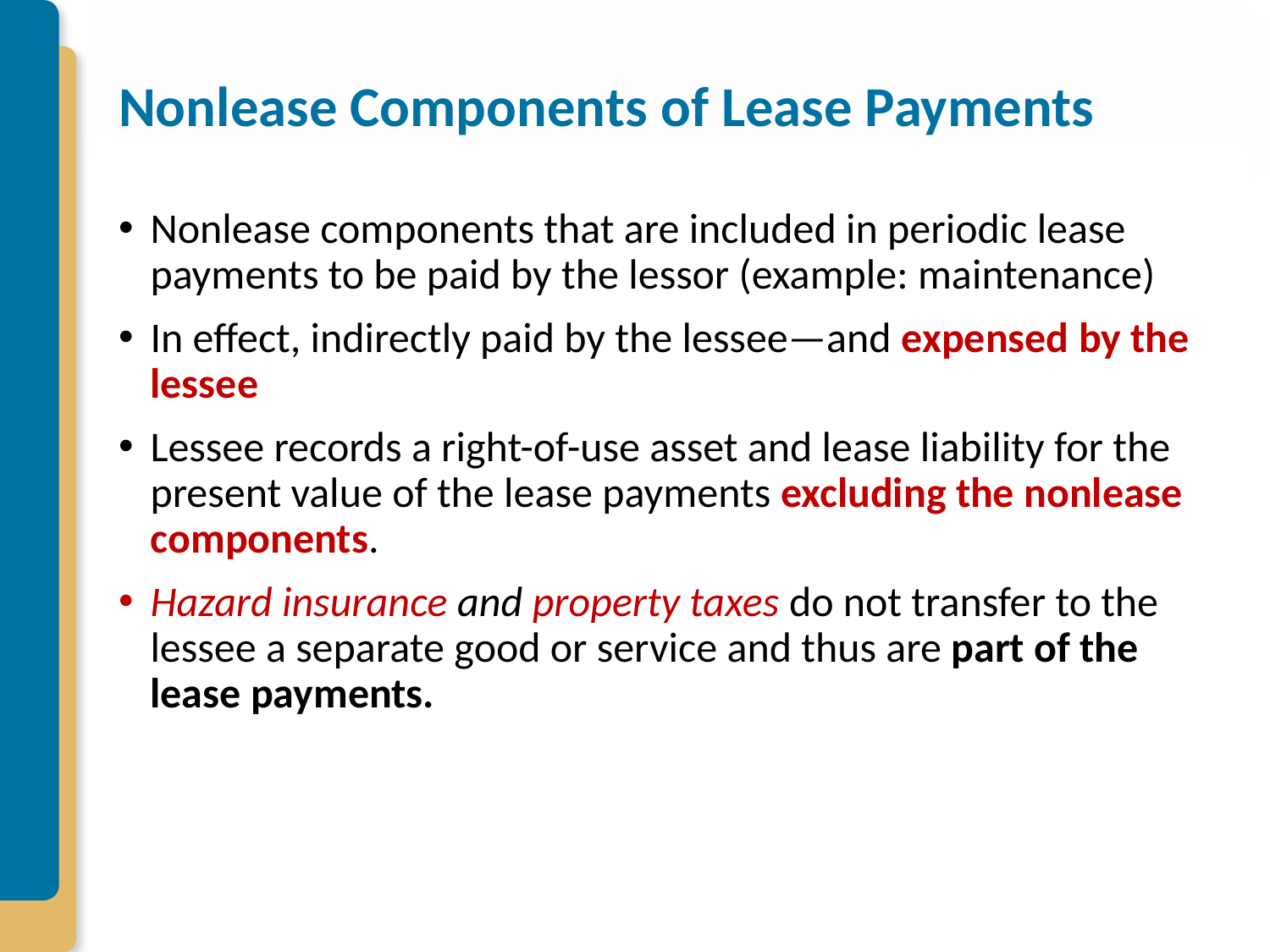

# Nonlease Components of Lease Payments
Nonlease components that are included in periodic lease payments to be paid by the lessor (example: maintenance)
In effect, indirectly paid by the lessee—and expensed by the lessee
Lessee records a right-of-use asset and lease liability for the present value of the lease payments excluding the nonlease components.
Hazard insurance and property taxes do not transfer to the lessee a separate good or service and thus are part of the lease payments.